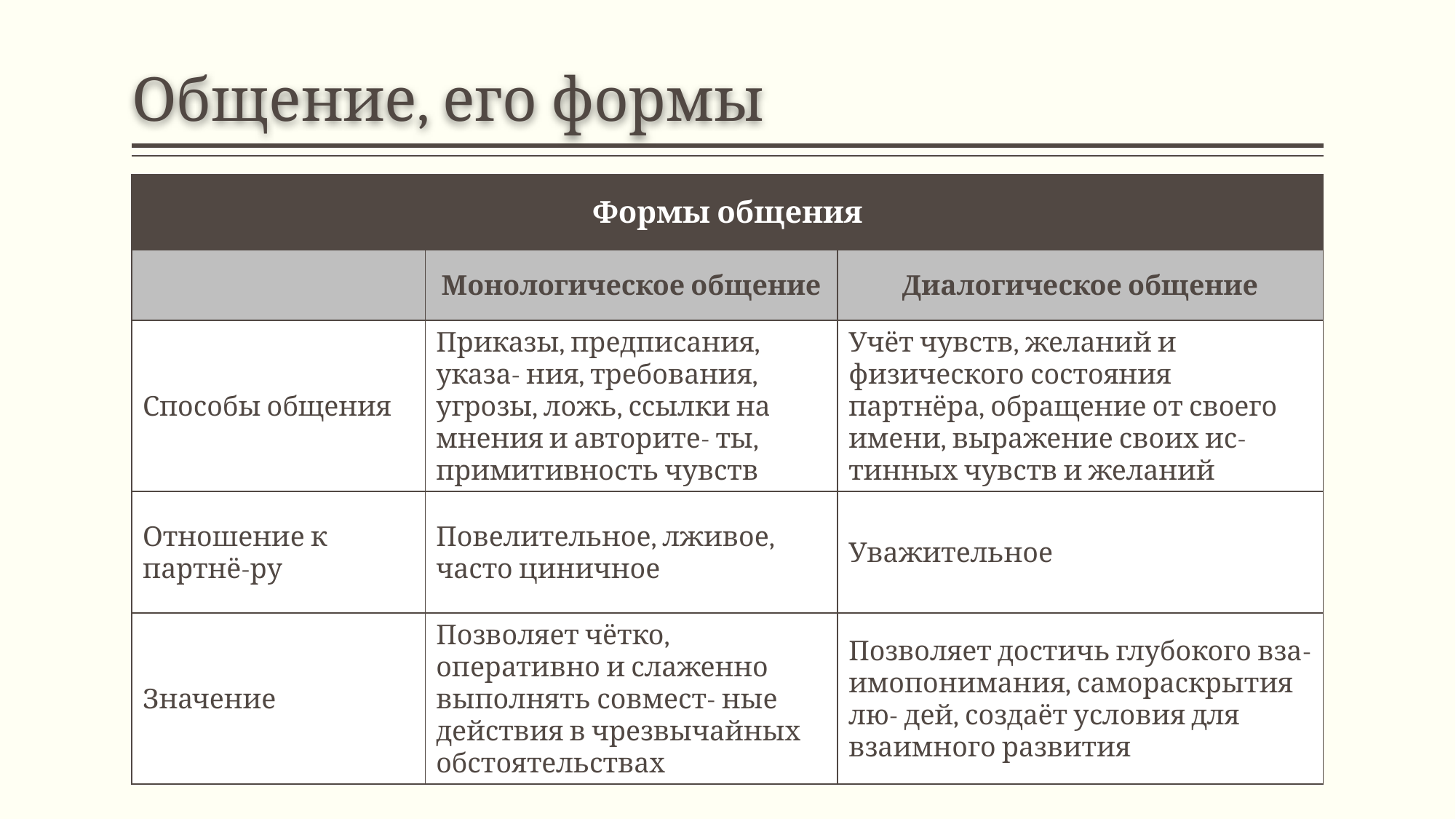

# Общение, его формы
| Формы общения |  |  |
| --- | --- | --- |
|  | Монологическое общение | Диалогическое общение |
| Способы общения | Приказы, предписания, указа- ния, требования, угрозы, ложь, ссылки на мнения и авторите- ты, примитивность чувств | Учёт чувств, желаний и физического состояния партнёра, обращение от своего имени, выражение своих ис- тинных чувств и желаний |
| Отношение к партнё-ру | Повелительное, лживое, часто циничное | Уважительное |
| Значение | Позволяет чётко, оперативно и слаженно выполнять совмест- ные действия в чрезвычайных обстоятельствах | Позволяет достичь глубокого вза- имопонимания, самораскрытия лю- дей, создаёт условия для взаимного развития |